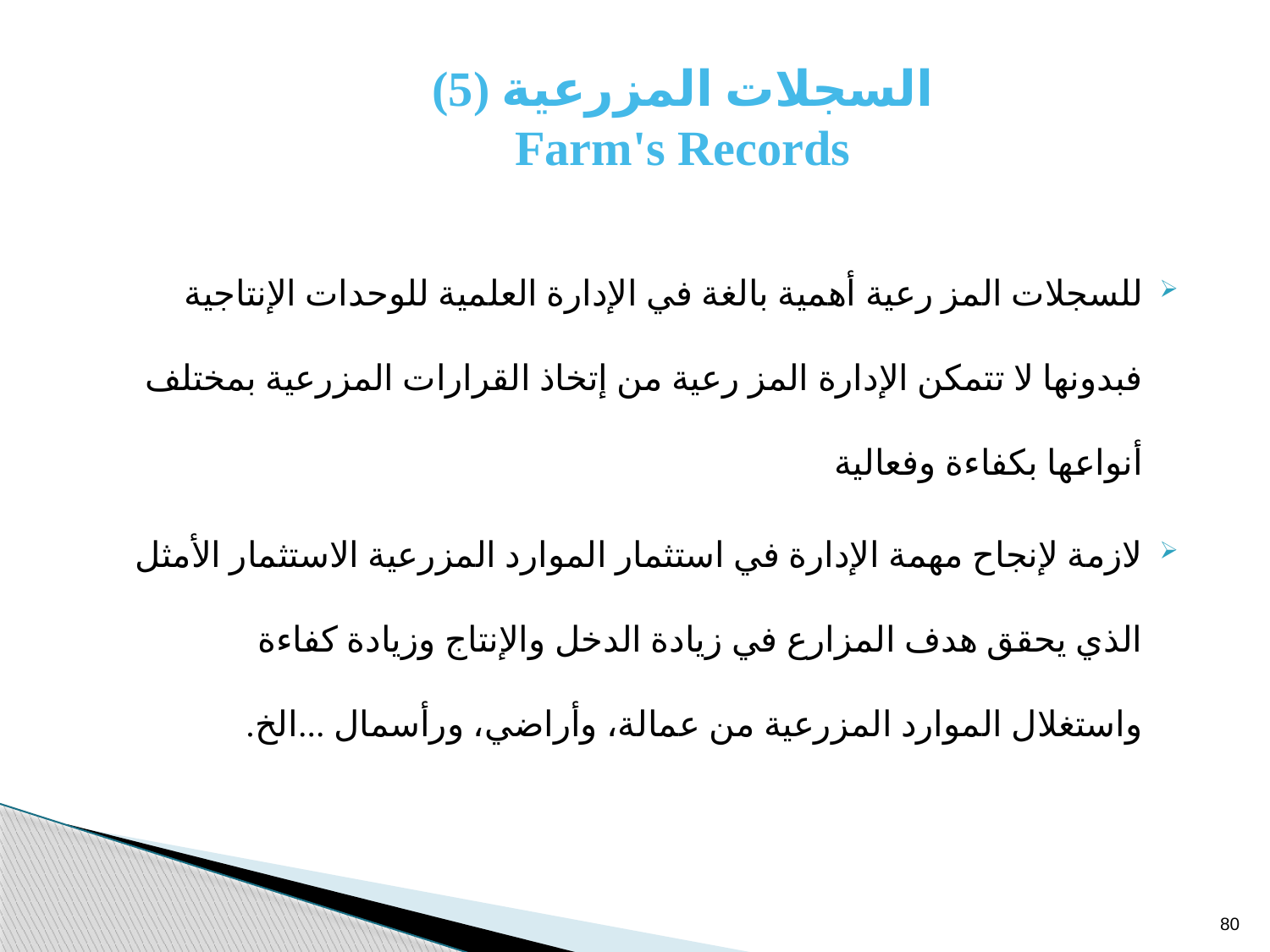

# السجلات المزرعية (5) Farm's Records
للسجلات المز رعية أهمية بالغة في الإدارة العلمية للوحدات الإنتاجية فبدونها لا تتمكن الإدارة المز رعية من إتخاذ القرارات المزرعية بمختلف أنواعها بكفاءة وفعالية
لازمة لإنجاح مهمة الإدارة في استثمار الموارد المزرعية الاستثمار الأمثل الذي يحقق هدف المزارع في زيادة الدخل والإنتاج وزيادة كفاءة واستغلال الموارد المزرعية من عمالة، وأراضي، ورأسمال ...الخ.
80